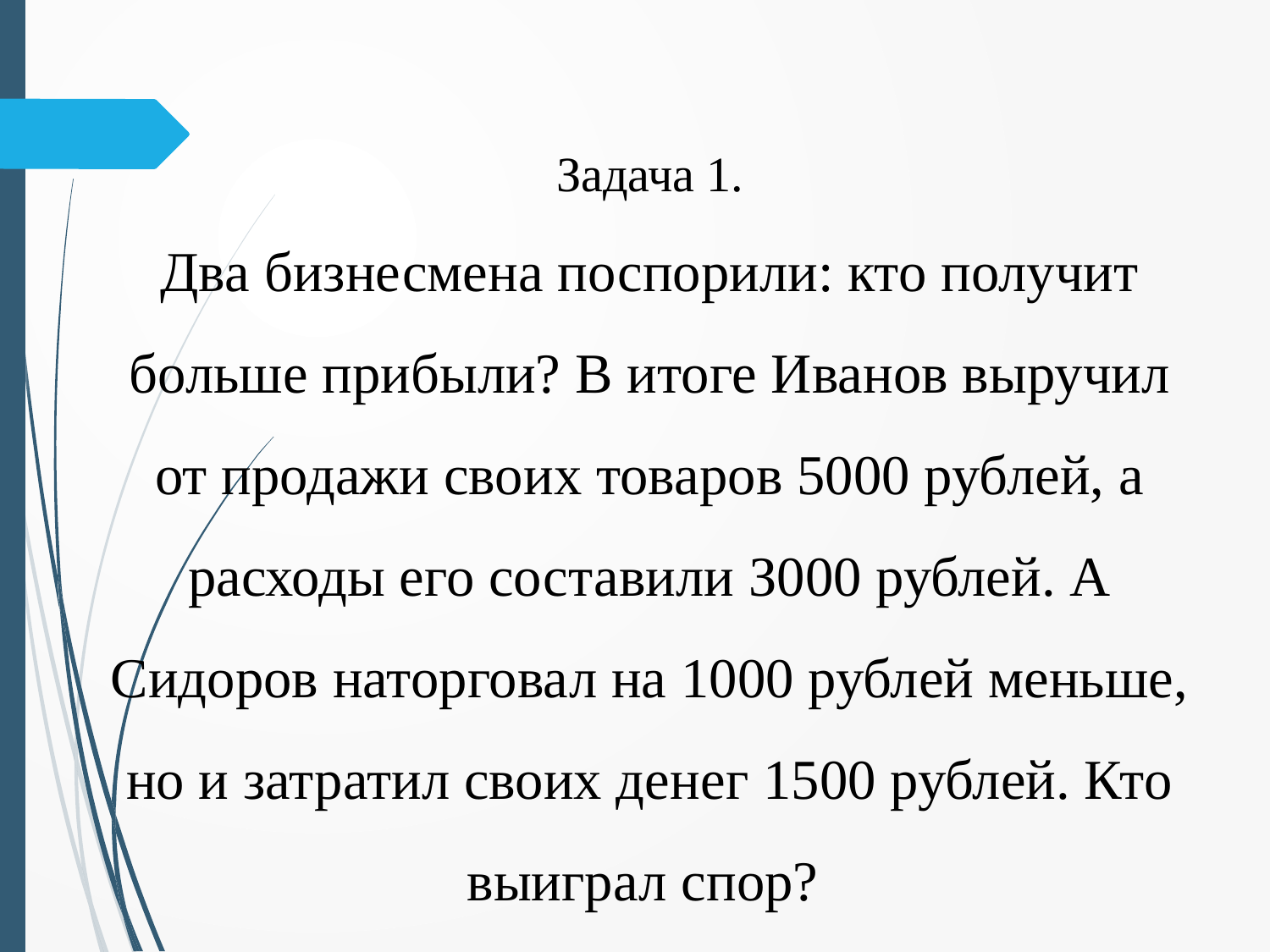

Задача 1.
Два бизнесмена поспорили: кто получит больше прибыли? В итоге Иванов выручил от продажи своих товаров 5000 рублей, а расходы его составили З000 рублей. А Сидоров наторговал на 1000 рублей меньше, но и затратил своих денег 1500 рублей. Кто выиграл спор?